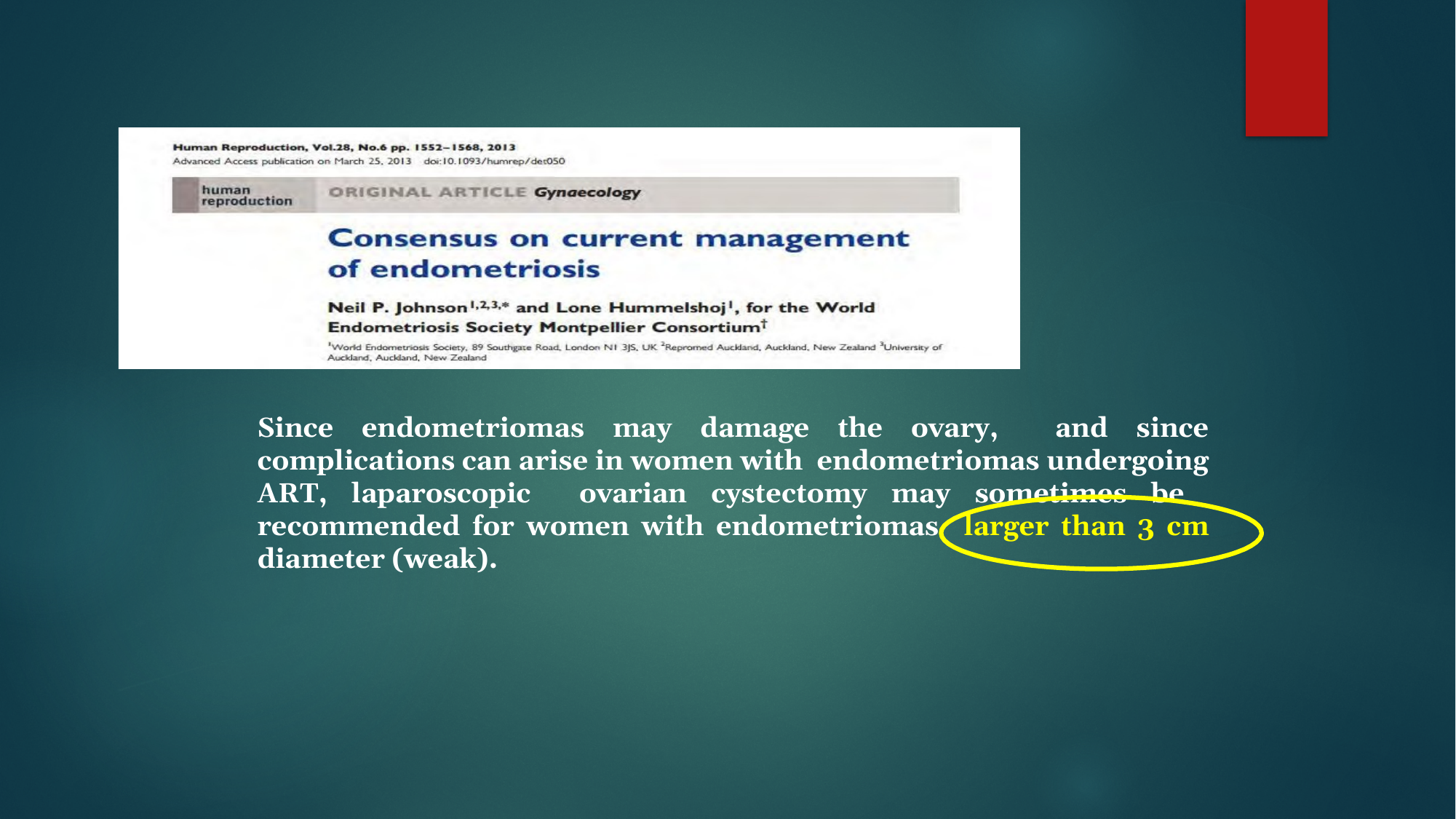

Since endometriomas may damage the ovary,  and since complications can arise in women with  endometriomas undergoing ART, laparoscopic  ovarian cystectomy may sometimes be  recommended for women with endometriomas  larger than 3 cm diameter (weak).